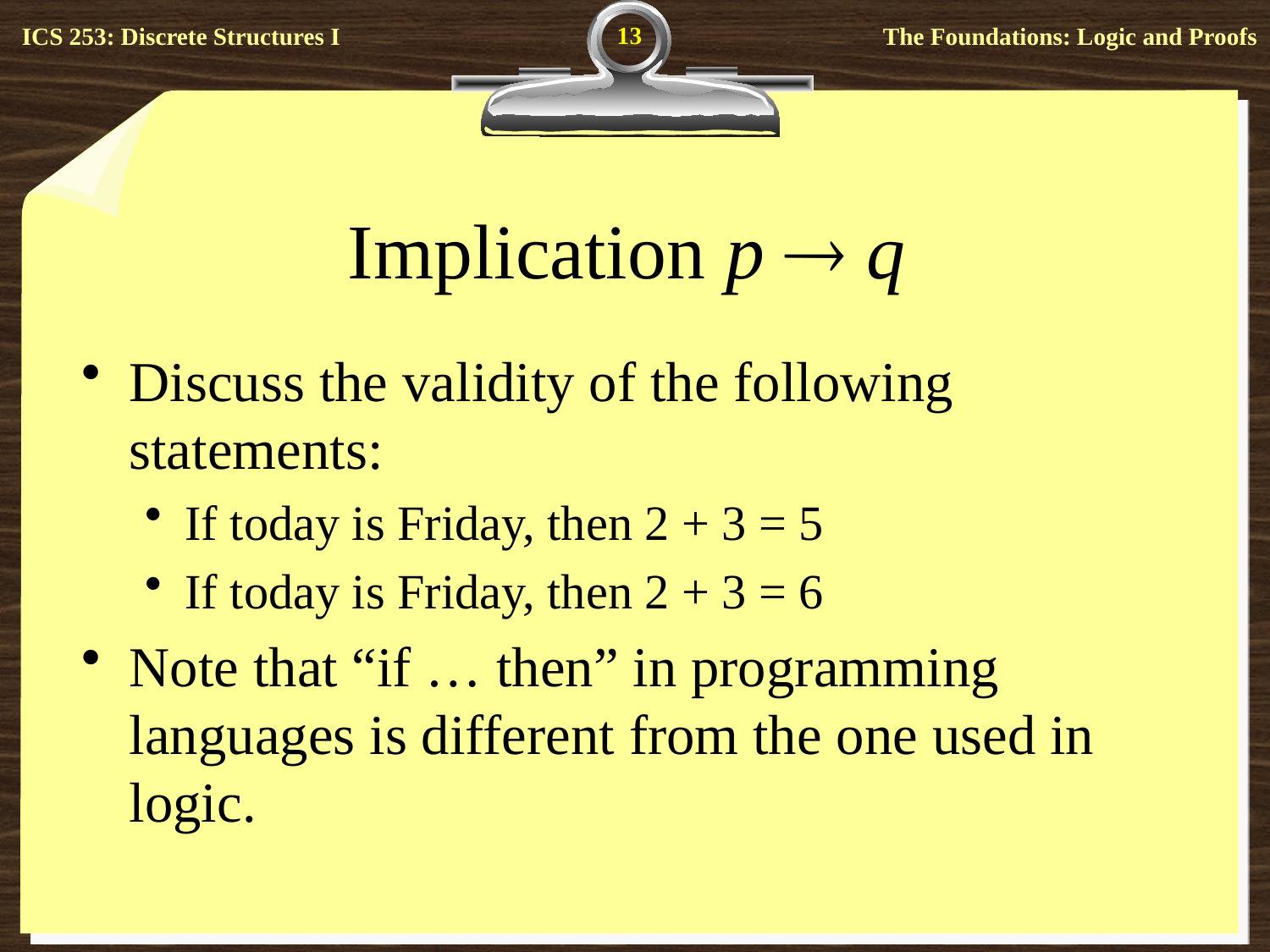

13
# Implication p → q
Discuss the validity of the following statements:
If today is Friday, then 2 + 3 = 5
If today is Friday, then 2 + 3 = 6
Note that “if … then” in programming languages is different from the one used in logic.